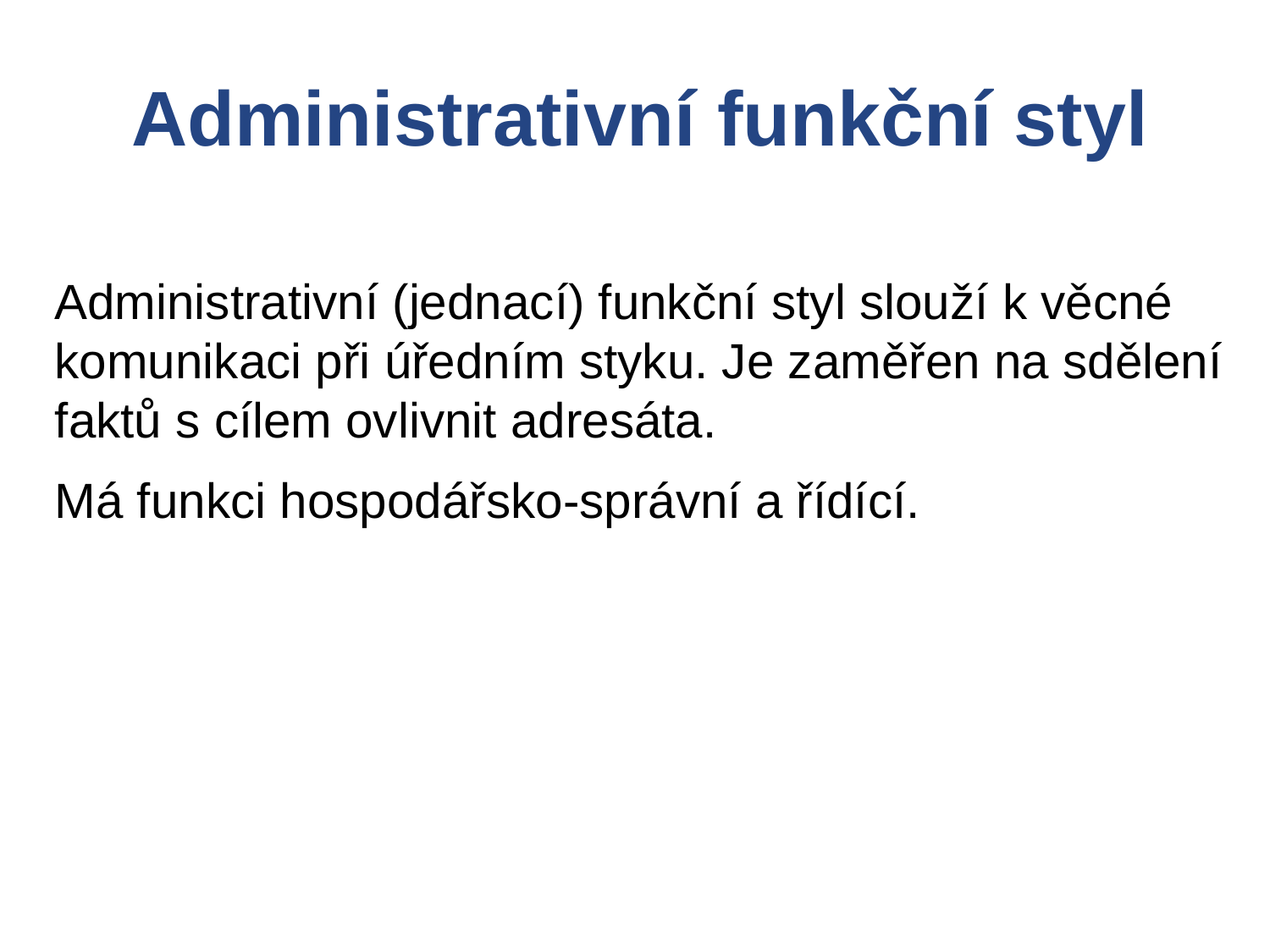

Administrativní funkční styl
Administrativní (jednací) funkční styl slouží k věcné komunikaci při úředním styku. Je zaměřen na sdělení faktů s cílem ovlivnit adresáta.
Má funkci hospodářsko-správní a řídící.